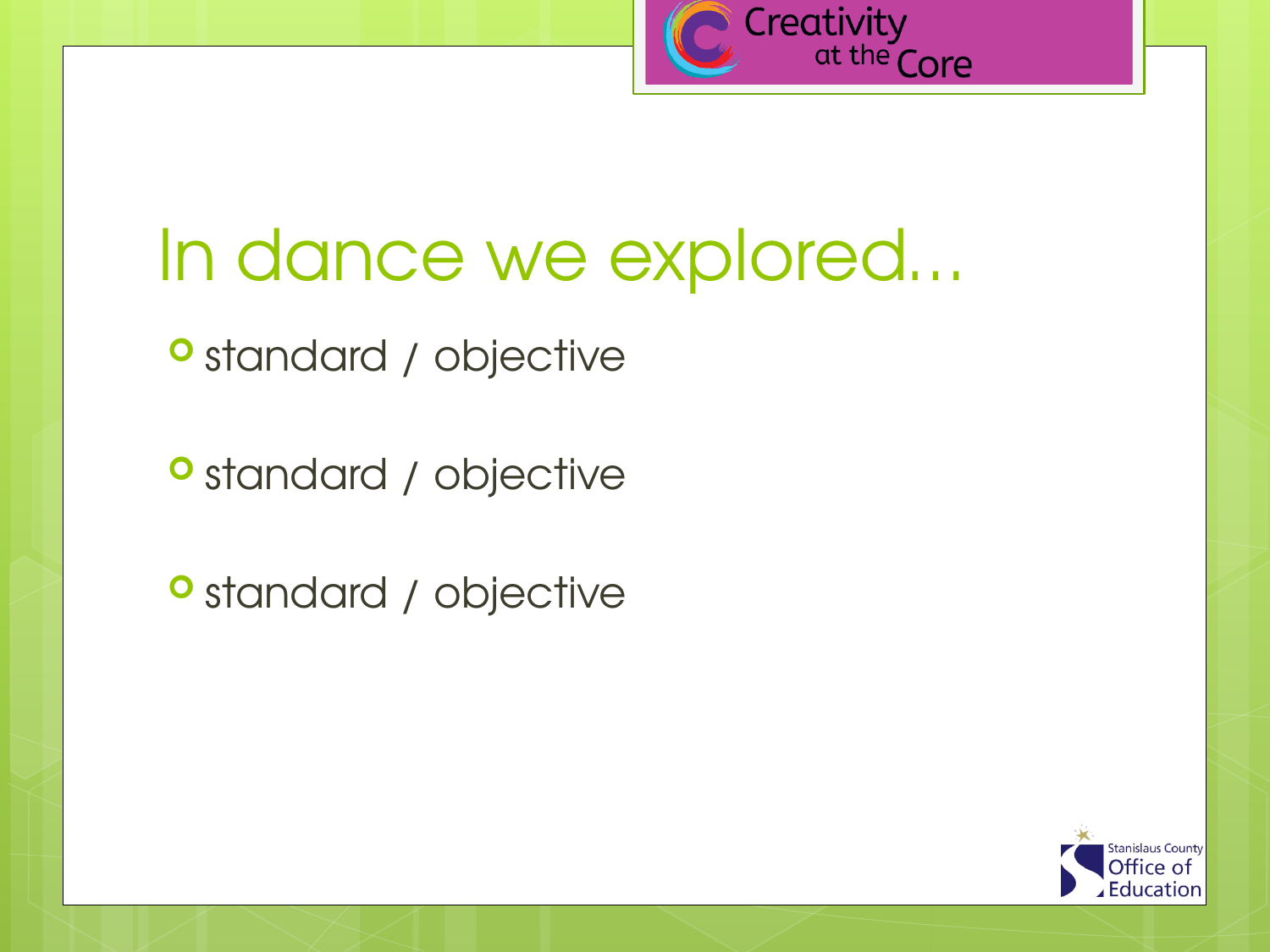

# In dance we explored…
standard / objective

standard / objective

standard / objective